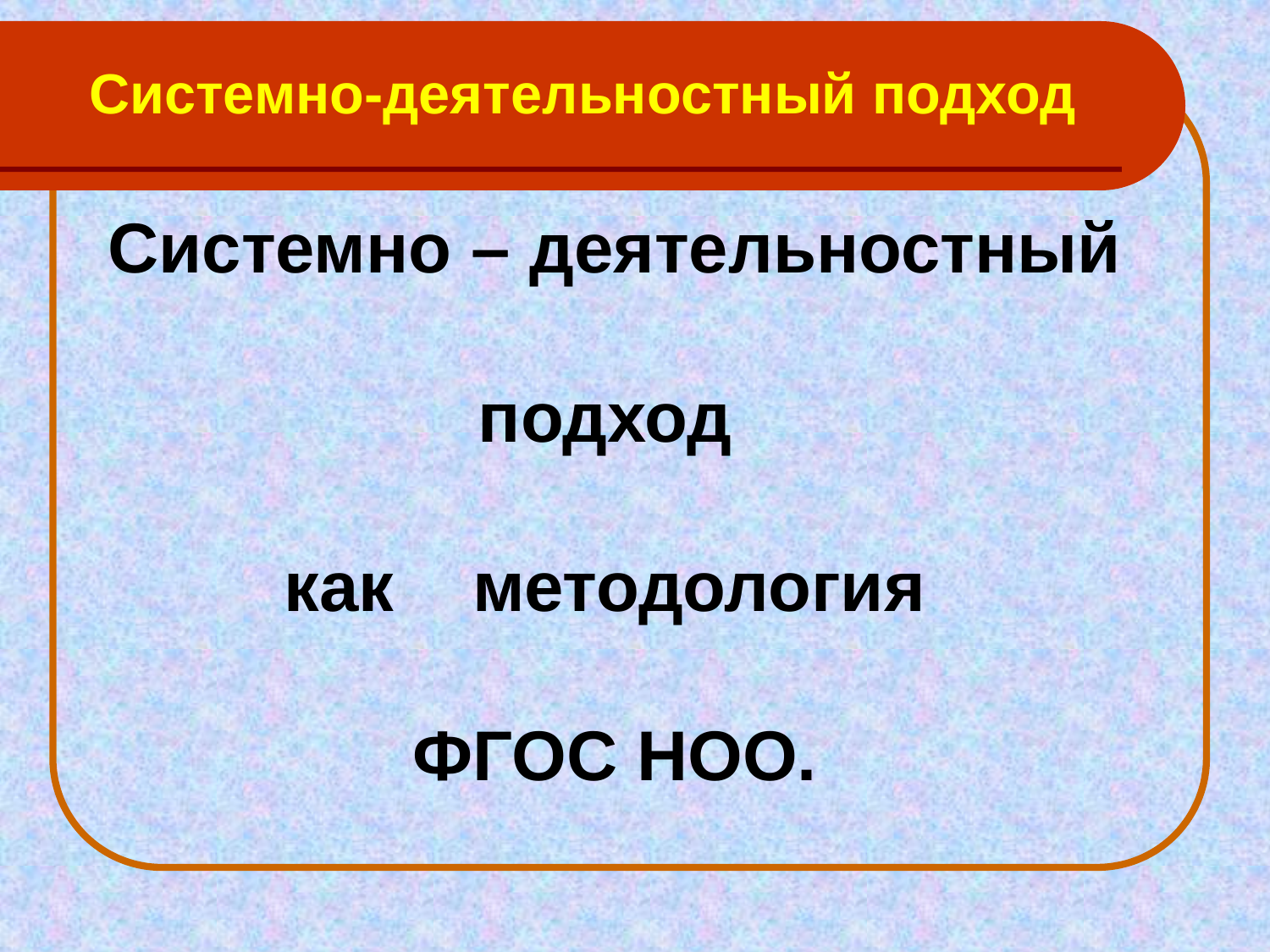

Системно-деятельностный подход
Системно – деятельностный

подход

как    методология

ФГОС НОО.